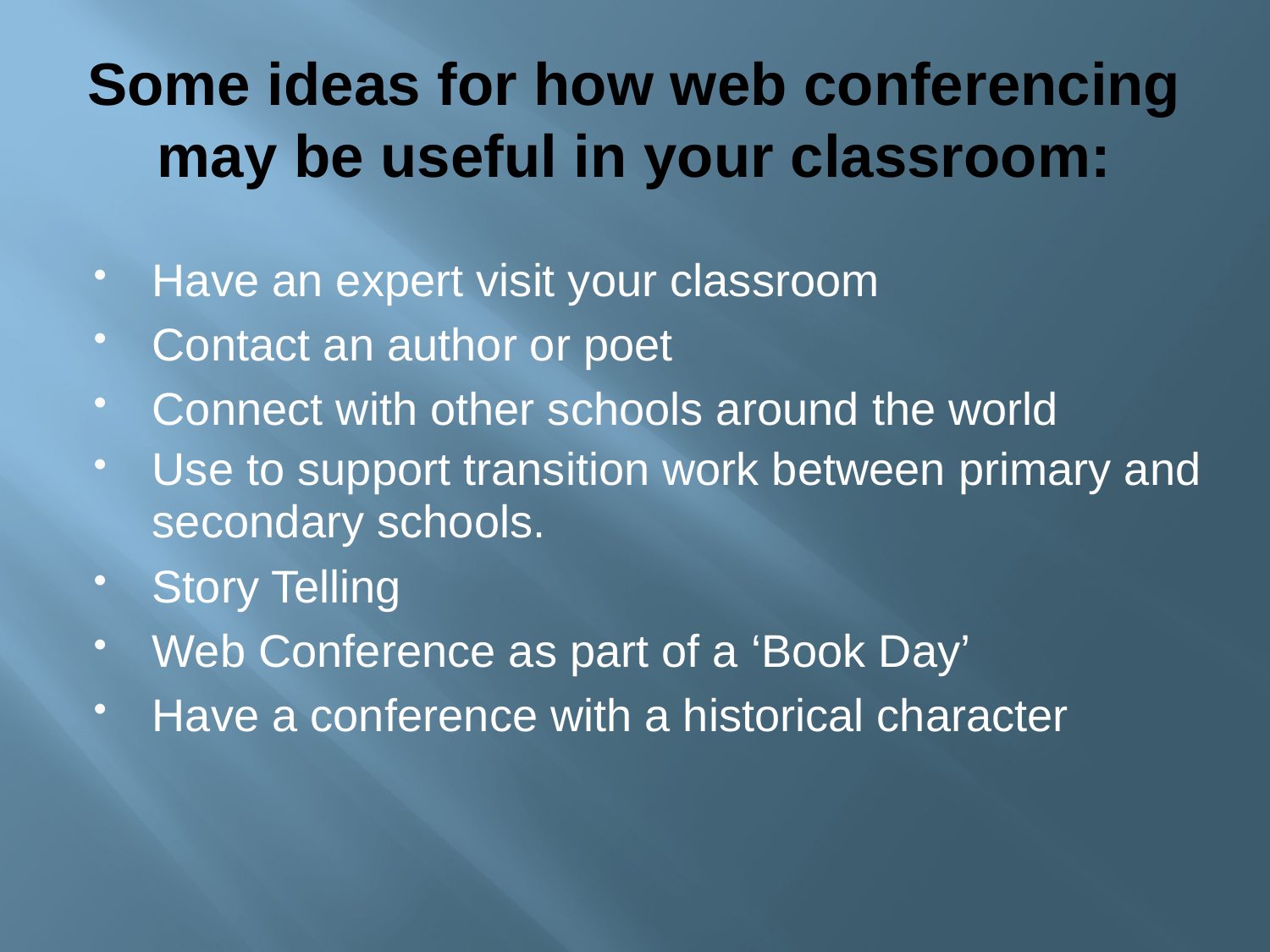

# Some ideas for how web conferencing may be useful in your classroom:
Have an expert visit your classroom
Contact an author or poet
Connect with other schools around the world
Use to support transition work between primary and secondary schools.
Story Telling
Web Conference as part of a ‘Book Day’
Have a conference with a historical character